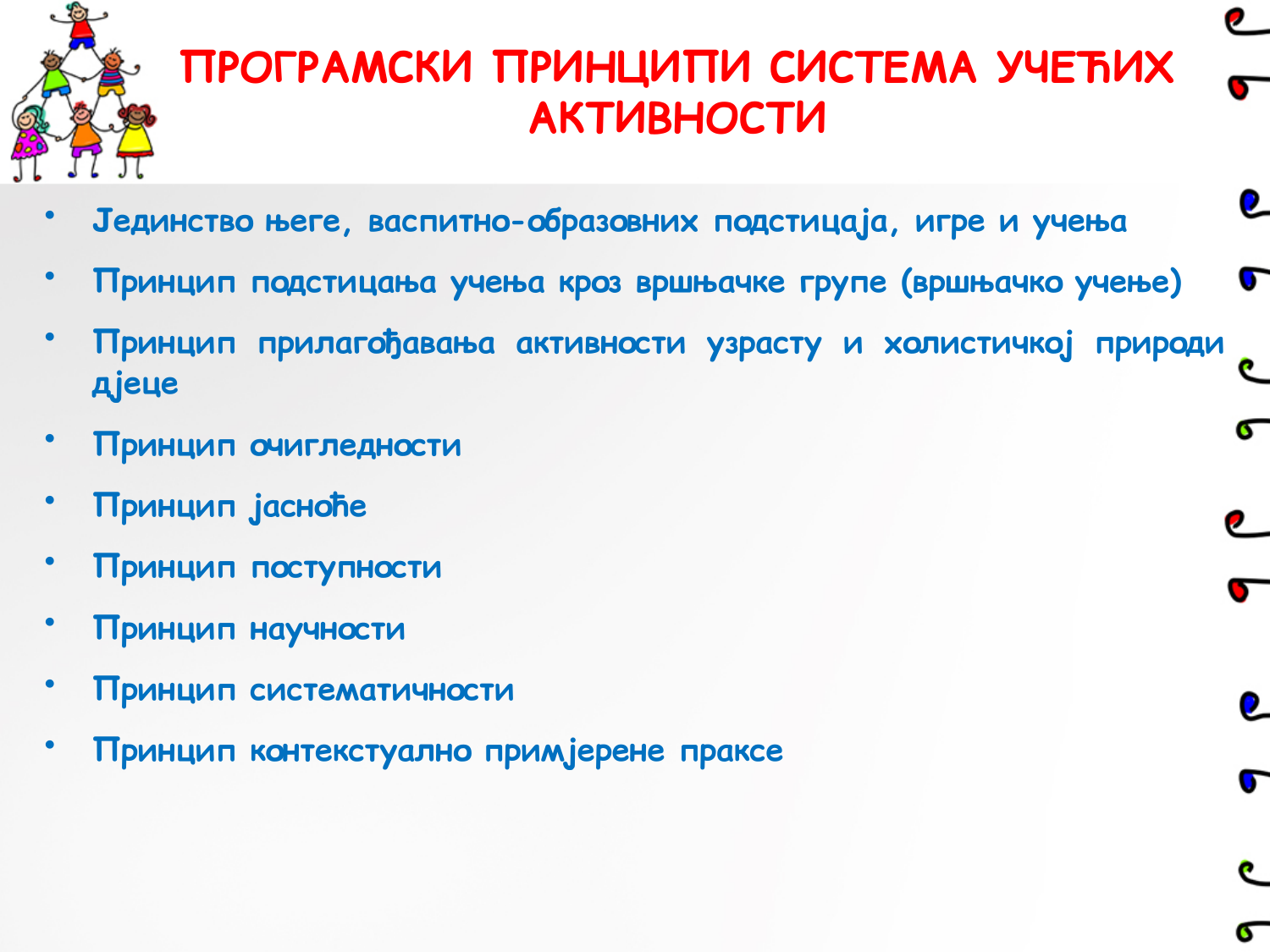

# ПРОГРАМСКИ ПРИНЦИПИ СИСТЕМА УЧЕЋИХ АКТИВНОСТИ
Јединство његе, васпитно-образовних подстицаја, игре и учења
Принцип подстицања учења кроз вршњачке групе (вршњачко учење)
Принцип прилагођавања активности узрасту и холистичкој природи дјеце
Принцип очигледности
Принцип јасноће
Принцип поступности
Принцип научности
Принцип систематичности
Принцип контекстуално примјерене праксе